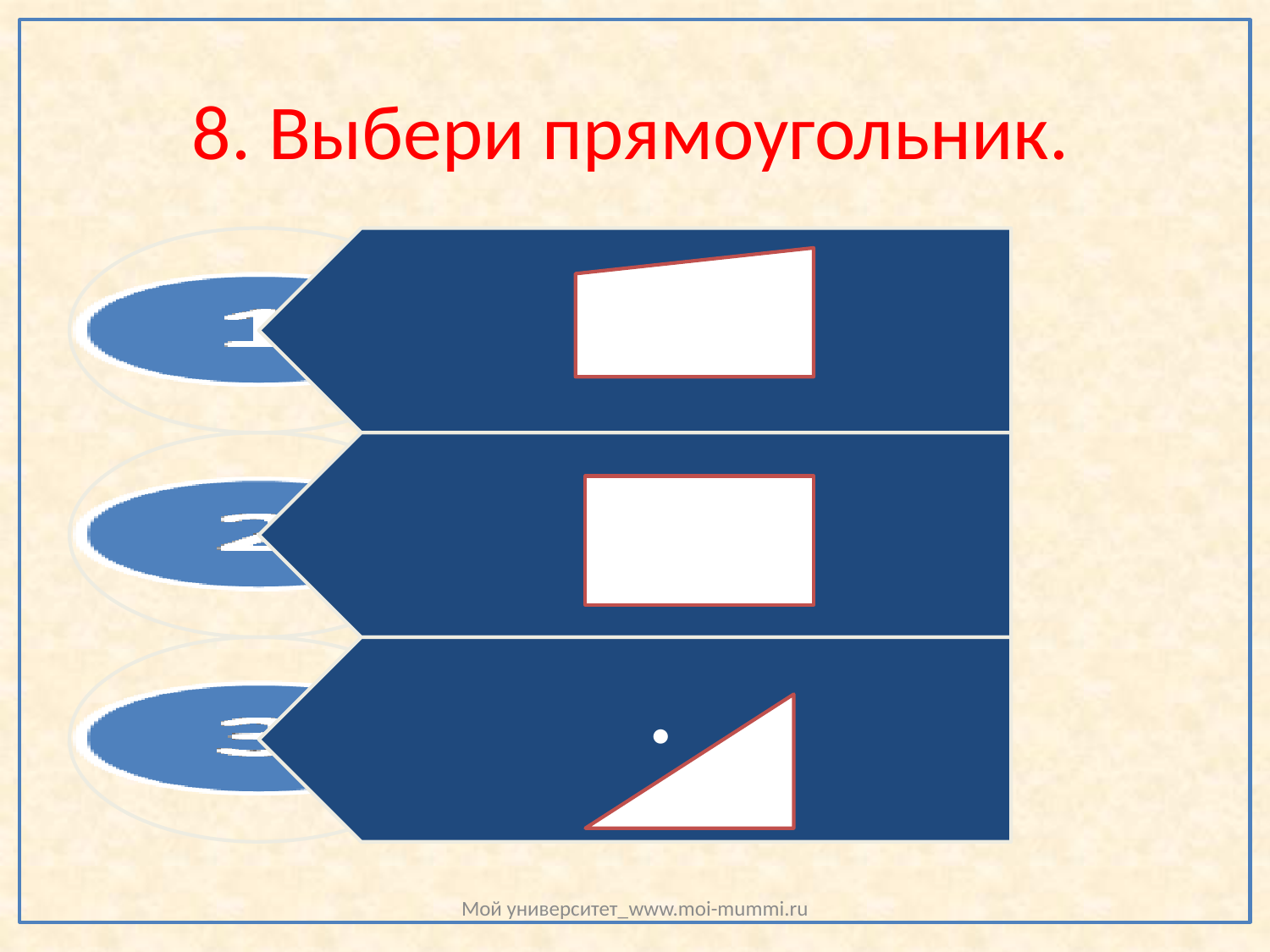

# 8. Выбери прямоугольник.
+
·

Мой университет_www.moi-mummi.ru